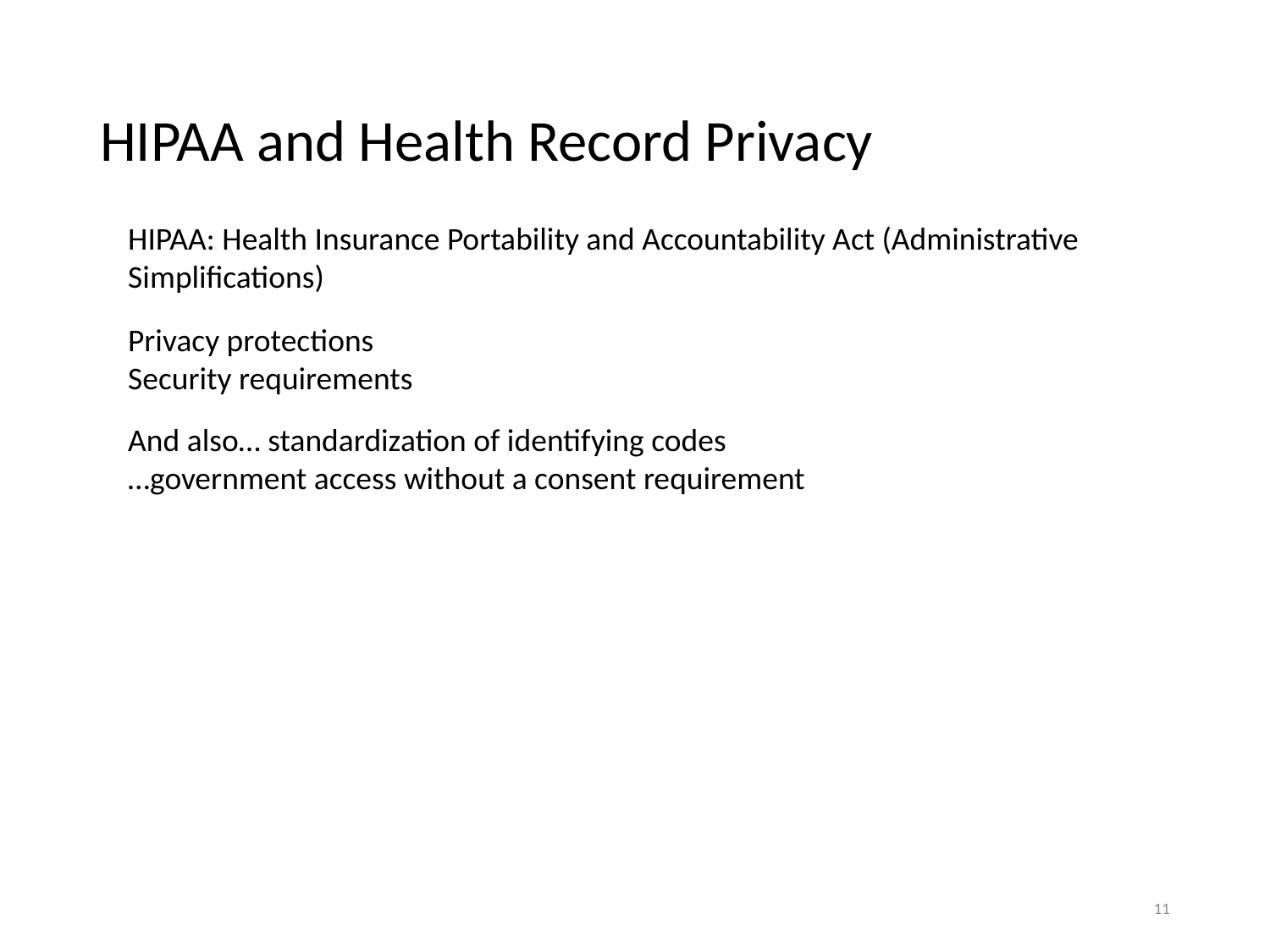

# HIPAA and Health Record Privacy
HIPAA: Health Insurance Portability and Accountability Act (Administrative Simplifications)

Privacy protections
Security requirements

And also… standardization of identifying codes
…government access without a consent requirement
11